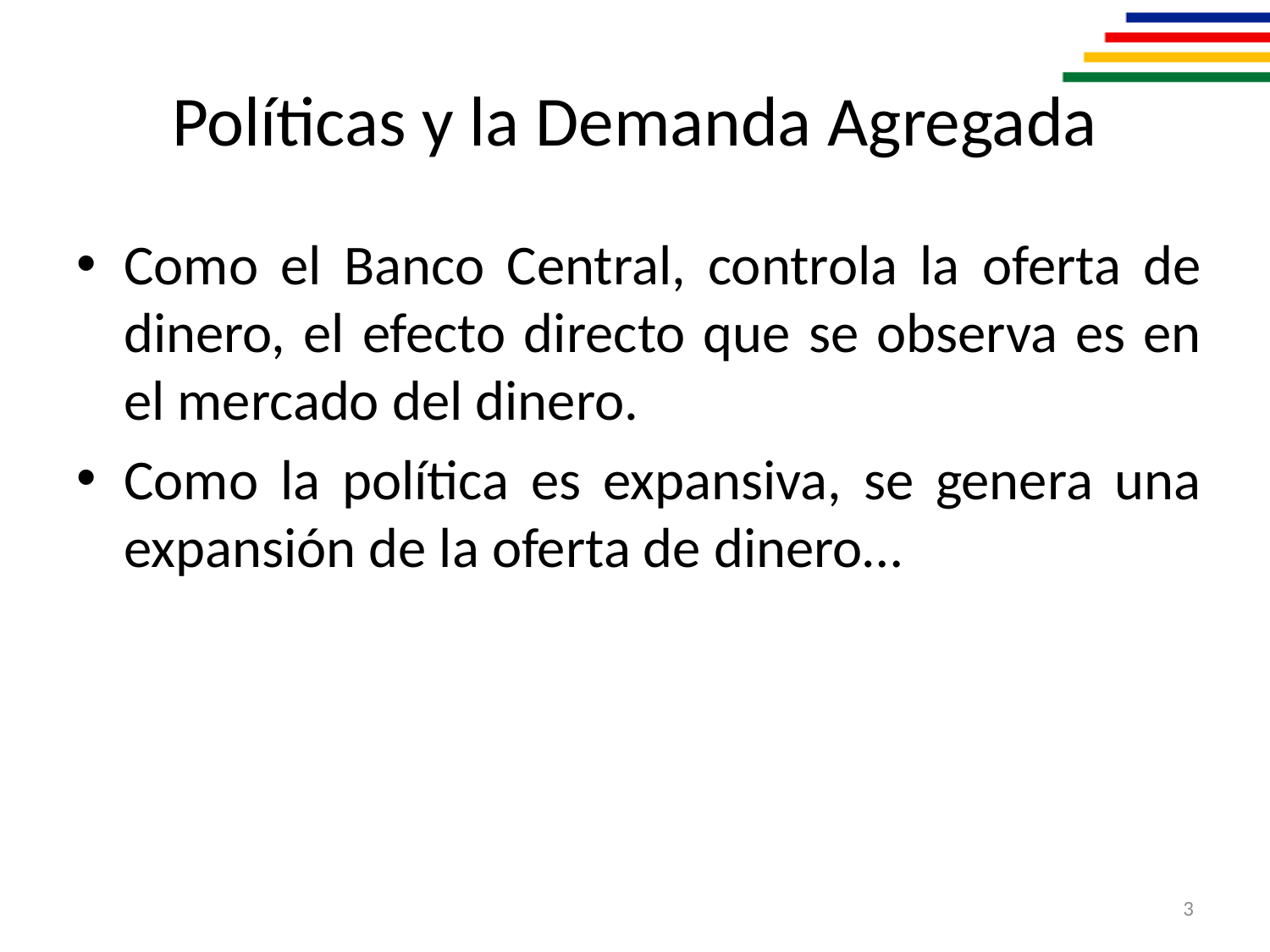

# Políticas y la Demanda Agregada
Como el Banco Central, controla la oferta de dinero, el efecto directo que se observa es en el mercado del dinero.
Como la política es expansiva, se genera una expansión de la oferta de dinero…
3